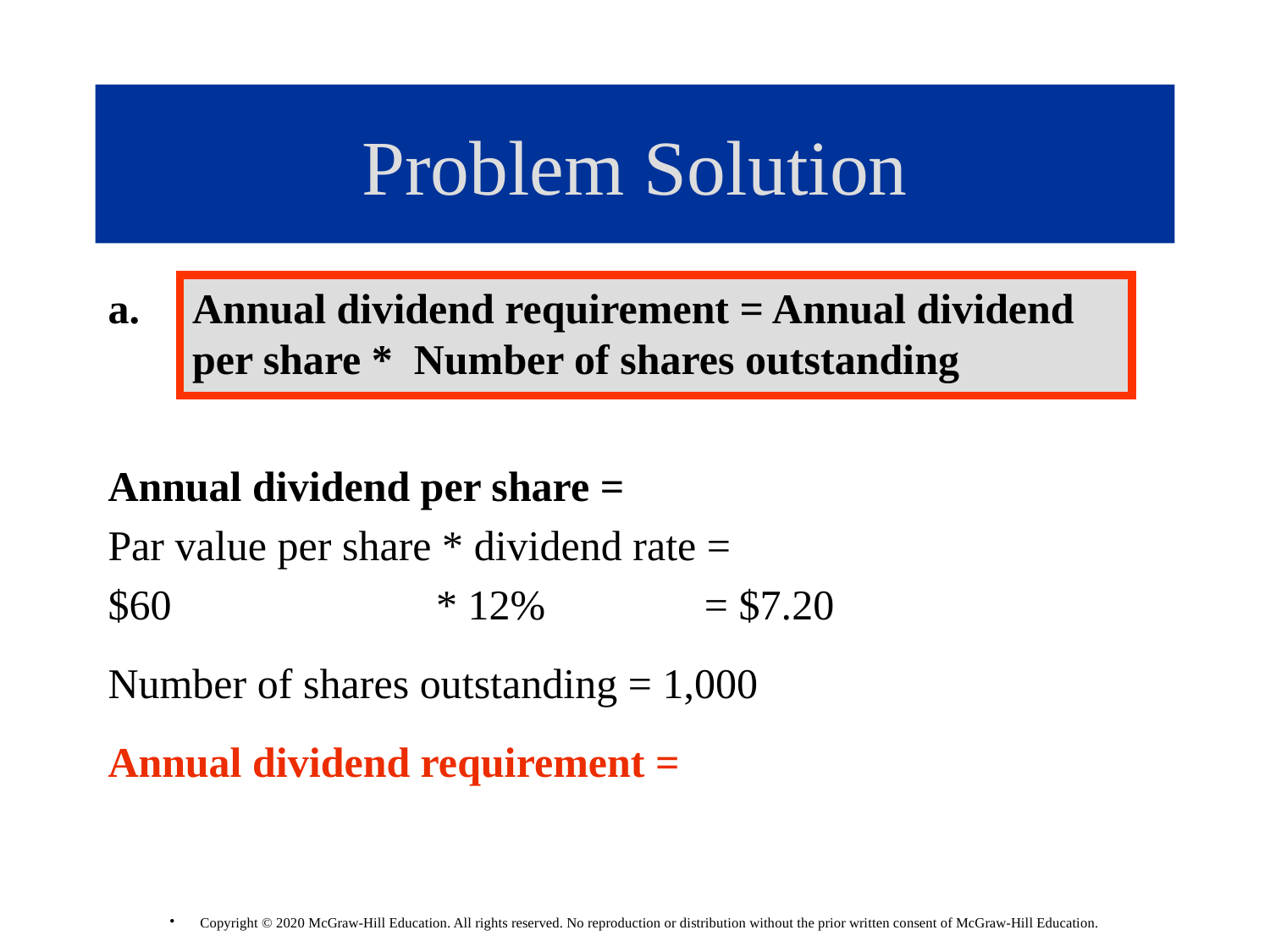

# Problem Solution
a.

Annual dividend per share =
Par value per share * dividend rate =
$60                         * 12%               = $7.20

Number of shares outstanding = 1,000

Annual dividend requirement =

Annual dividend requirement = Annual dividend per share *  Number of shares outstanding